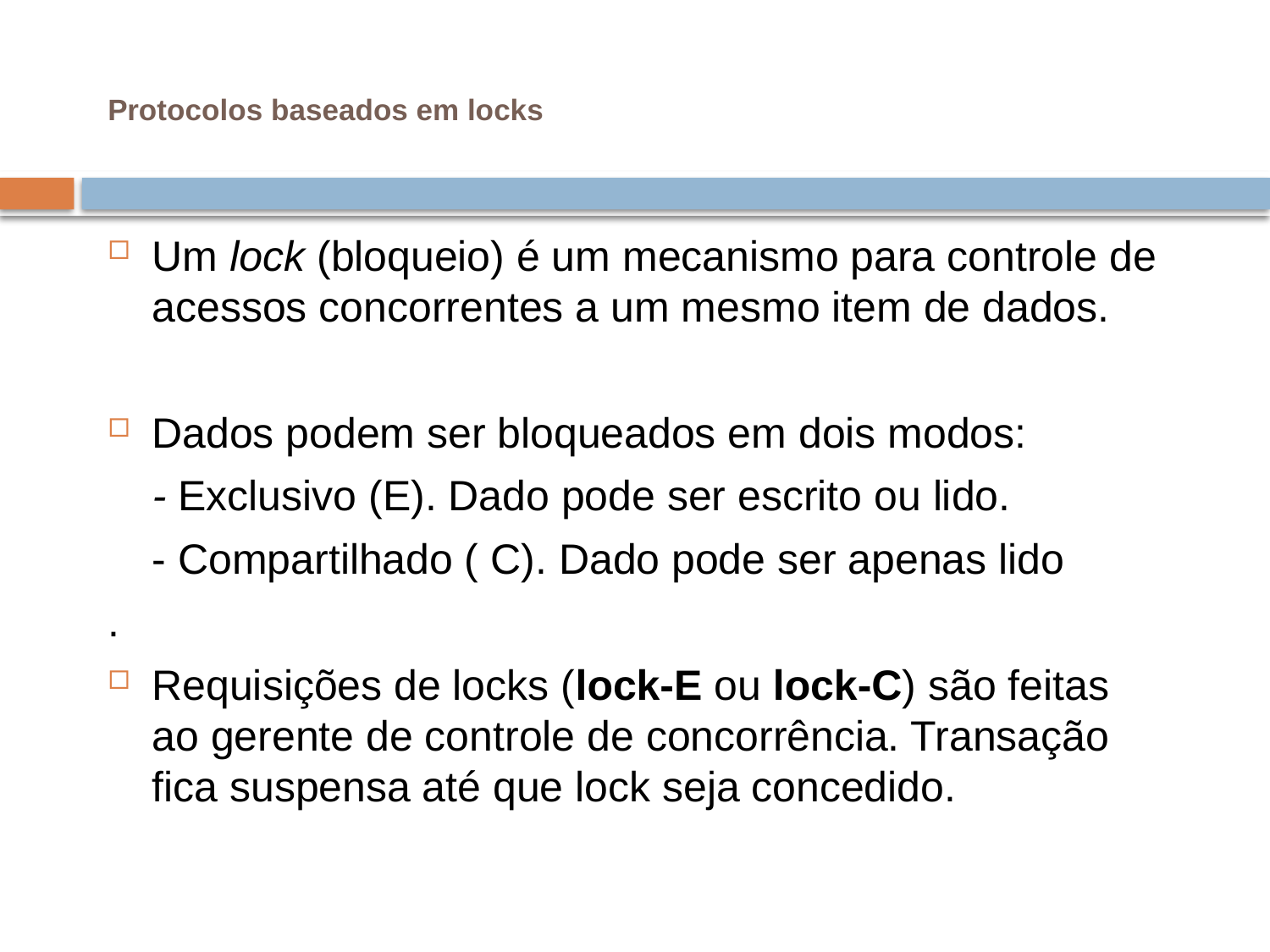

# Protocolos baseados em locks
Um lock (bloqueio) é um mecanismo para controle de acessos concorrentes a um mesmo item de dados.

Dados podem ser bloqueados em dois modos:
	- Exclusivo (E). Dado pode ser escrito ou lido.
	- Compartilhado ( C). Dado pode ser apenas lido
.
Requisições de locks (lock-E ou lock-C) são feitas ao gerente de controle de concorrência. Transação fica suspensa até que lock seja concedido.